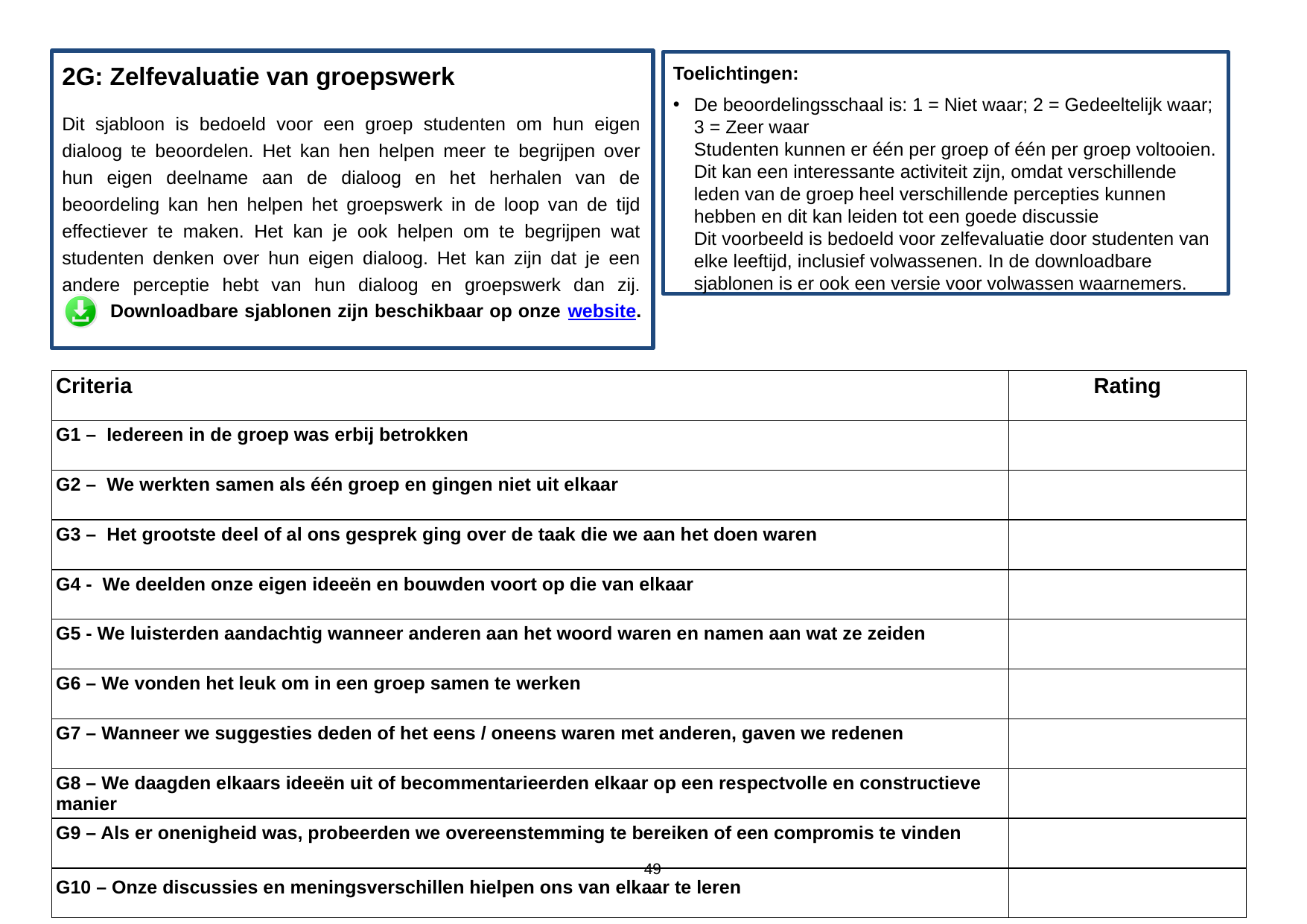

2G: Zelfevaluatie van groepswerk

Dit sjabloon is bedoeld voor een groep studenten om hun eigen dialoog te beoordelen. Het kan hen helpen meer te begrijpen over hun eigen deelname aan de dialoog en het herhalen van de beoordeling kan hen helpen het groepswerk in de loop van de tijd effectiever te maken. Het kan je ook helpen om te begrijpen wat studenten denken over hun eigen dialoog. Het kan zijn dat je een andere perceptie hebt van hun dialoog en groepswerk dan zij.
          Downloadbare sjablonen zijn beschikbaar op onze website.
Toelichtingen:
De beoordelingsschaal is: 1 = Niet waar; 2 = Gedeeltelijk waar; 3 = Zeer waar
Studenten kunnen er één per groep of één per groep voltooien. Dit kan een interessante activiteit zijn, omdat verschillende leden van de groep heel verschillende percepties kunnen hebben en dit kan leiden tot een goede discussie
Dit voorbeeld is bedoeld voor zelfevaluatie door studenten van elke leeftijd, inclusief volwassenen. In de downloadbare sjablonen is er ook een versie voor volwassen waarnemers.

| Criteria | Rating |
| --- | --- |
| G1 – Iedereen in de groep was erbij betrokken |  |
| G2 – We werkten samen als één groep en gingen niet uit elkaar |  |
| G3 – Het grootste deel of al ons gesprek ging over de taak die we aan het doen waren |  |
| G4 - We deelden onze eigen ideeën en bouwden voort op die van elkaar |  |
| G5 - We luisterden aandachtig wanneer anderen aan het woord waren en namen aan wat ze zeiden |  |
| G6 – We vonden het leuk om in een groep samen te werken |  |
| G7 – Wanneer we suggesties deden of het eens / oneens waren met anderen, gaven we redenen |  |
| G8 – We daagden elkaars ideeën uit of becommentarieerden elkaar op een respectvolle en constructieve manier |  |
| G9 – Als er onenigheid was, probeerden we overeenstemming te bereiken of een compromis te vinden |  |
| 49 G10 – Onze discussies en meningsverschillen hielpen ons van elkaar te leren |  |